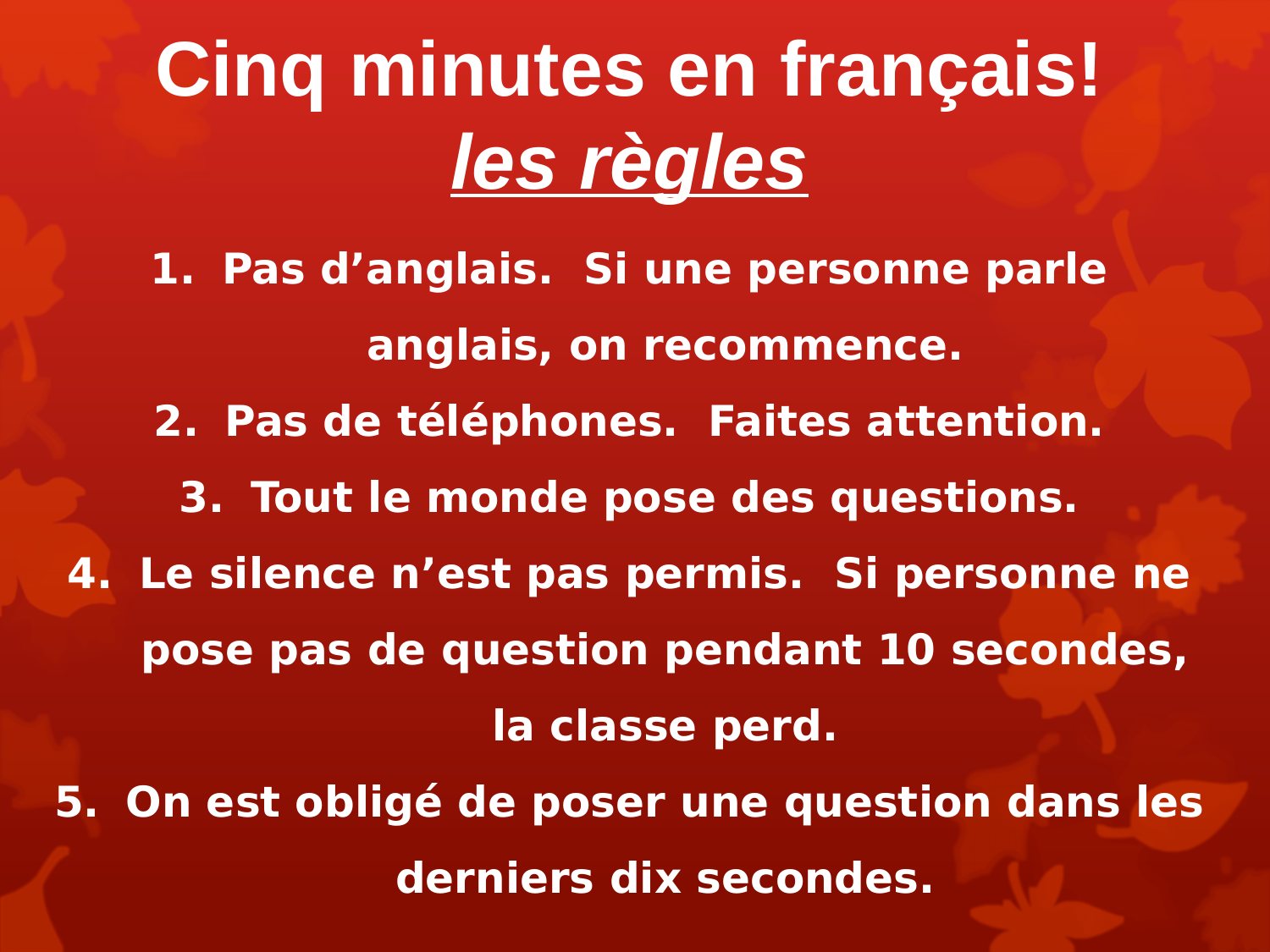

Cinq minutes en français!
les règles
Pas d’anglais.  Si une personne parle anglais, on recommence.
Pas de téléphones.  Faites attention.
Tout le monde pose des questions.
Le silence n’est pas permis.  Si personne ne pose pas de question pendant 10 secondes, la classe perd.
On est obligé de poser une question dans les derniers dix secondes.